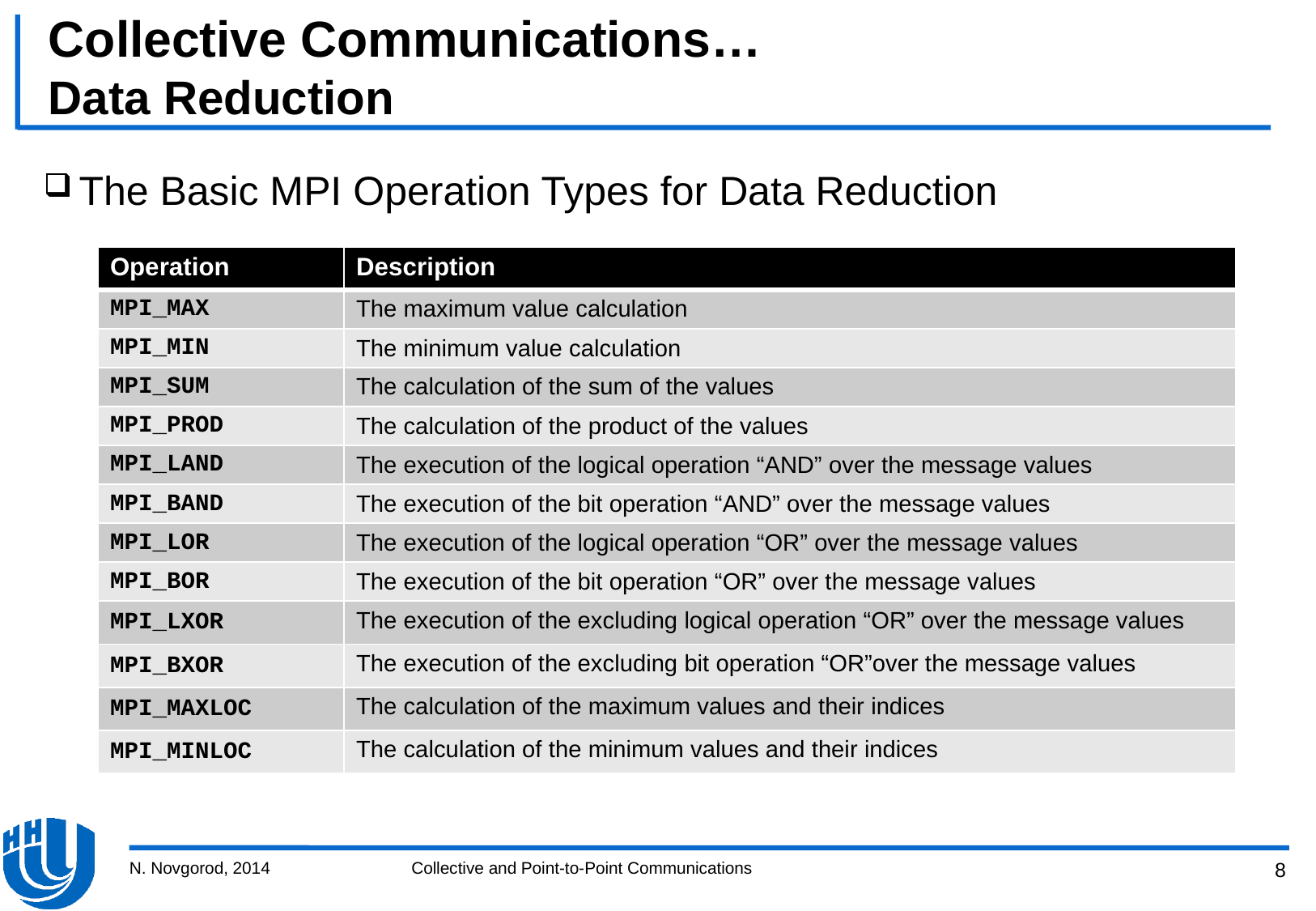

# Collective Communications… Data Reduction
The Basic MPI Operation Types for Data Reduction
| Operation | Description |
| --- | --- |
| MPI\_MAX | The maximum value calculation |
| MPI\_MIN | The minimum value calculation |
| MPI\_SUM | The calculation of the sum of the values |
| MPI\_PROD | The calculation of the product of the values |
| MPI\_LAND | The execution of the logical operation “AND” over the message values |
| MPI\_BAND | The execution of the bit operation “AND” over the message values |
| MPI\_LOR | The execution of the logical operation “OR” over the message values |
| MPI\_BOR | The execution of the bit operation “OR” over the message values |
| MPI\_LXOR | The execution of the excluding logical operation “OR” over the message values |
| MPI\_BXOR | The execution of the excluding bit operation “OR”over the message values |
| MPI\_MAXLOC | The calculation of the maximum values and their indices |
| MPI\_MINLOC | The calculation of the minimum values and their indices |
N. Novgorod, 2014
Collective and Point-to-Point Communications
8